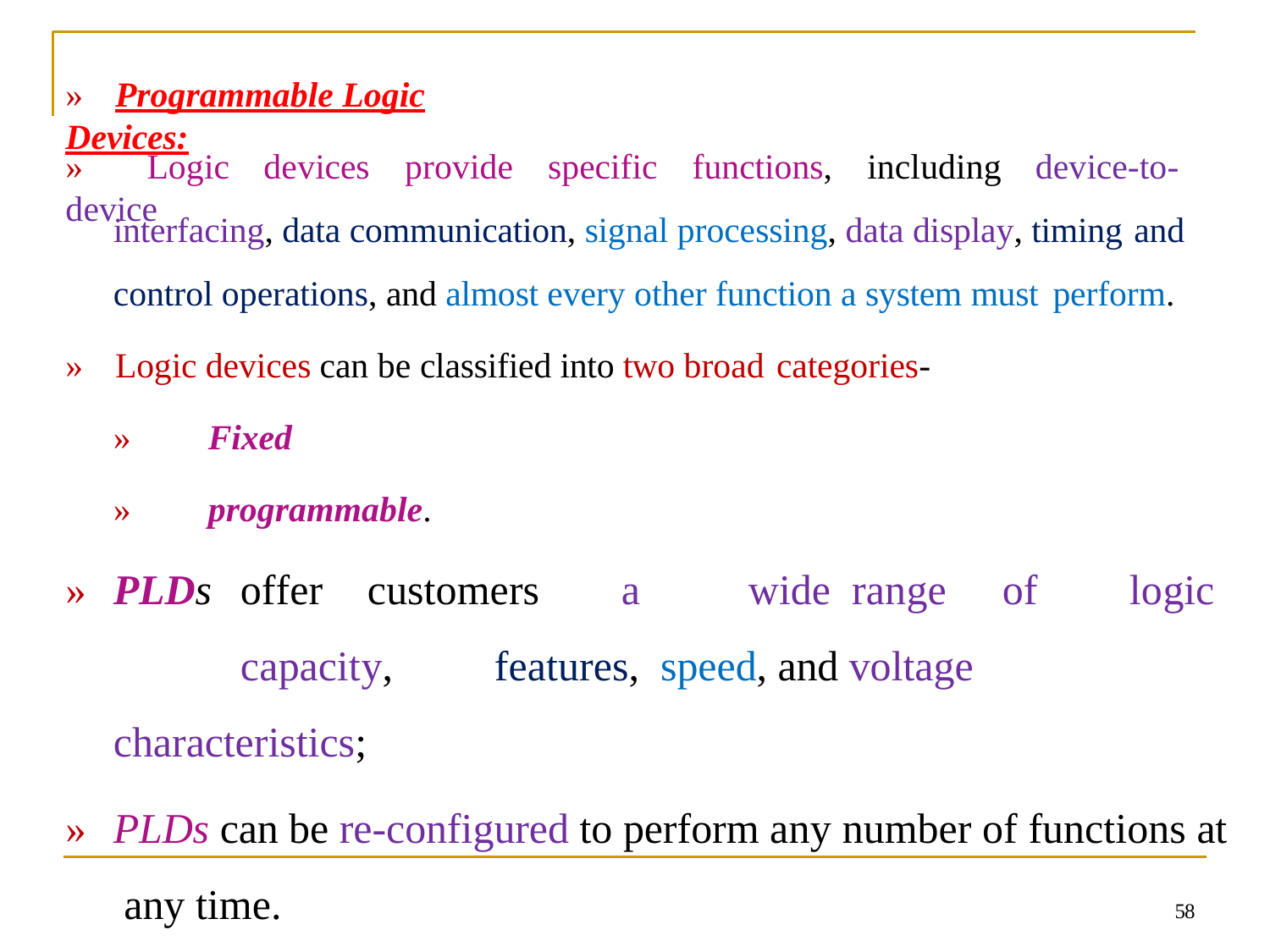

# »	Logic	devices	provide	specific	functions,	including	device-to-device
»	Programmable Logic Devices:
interfacing, data communication, signal processing, data display, timing and
control operations, and almost every other function a system must perform.
»	Logic devices can be classified into two broad categories-
»	Fixed
»	programmable.
»	PLDs	offer	customers	a	wide  range	of	logic	capacity,	features,  speed, and voltage characteristics;
»	PLDs can be re-configured to perform any number of functions at  any time.

58